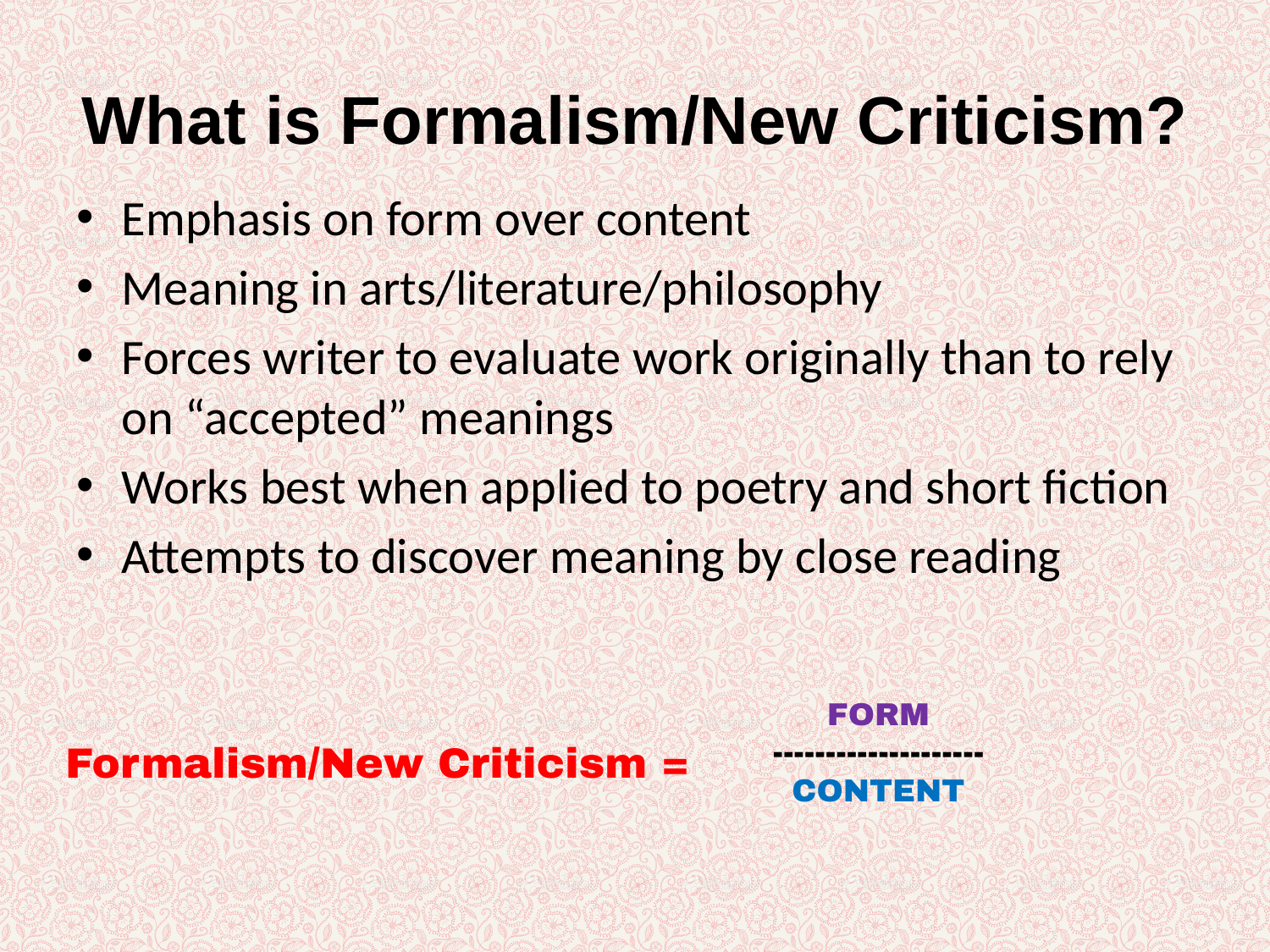

# What is Formalism/New Criticism?
Emphasis on form over content
Meaning in arts/literature/philosophy
Forces writer to evaluate work originally than to rely on “accepted” meanings
Works best when applied to poetry and short fiction
Attempts to discover meaning by close reading
FORM
--------------------
CONTENT
Formalism/New Criticism =